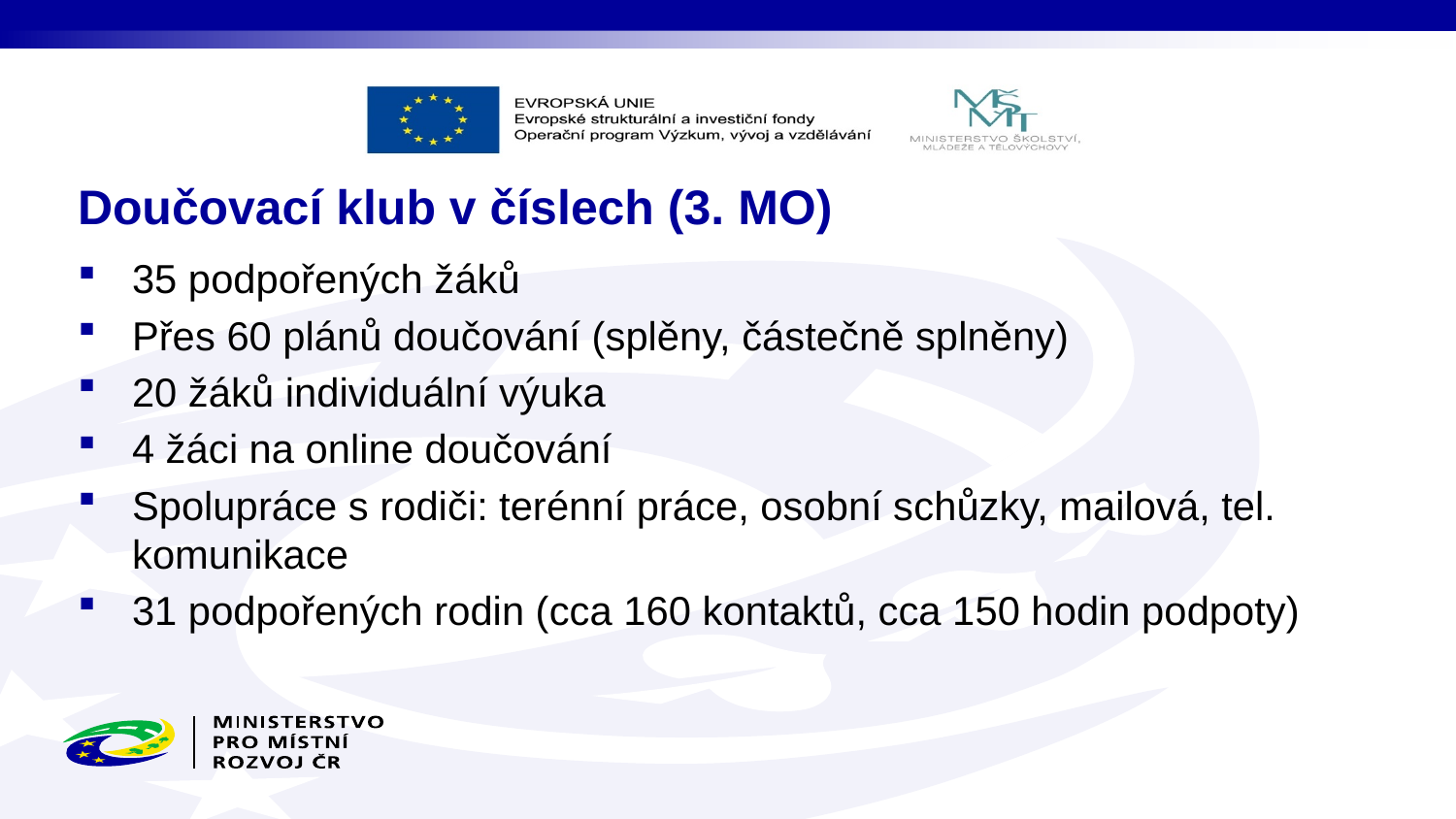

# Doučovací klub v číslech (3. MO)
35 podpořených žáků
Přes 60 plánů doučování (splěny, částečně splněny)
20 žáků individuální výuka
4 žáci na online doučování
Spolupráce s rodiči: terénní práce, osobní schůzky, mailová, tel. komunikace
31 podpořených rodin (cca 160 kontaktů, cca 150 hodin podpoty)